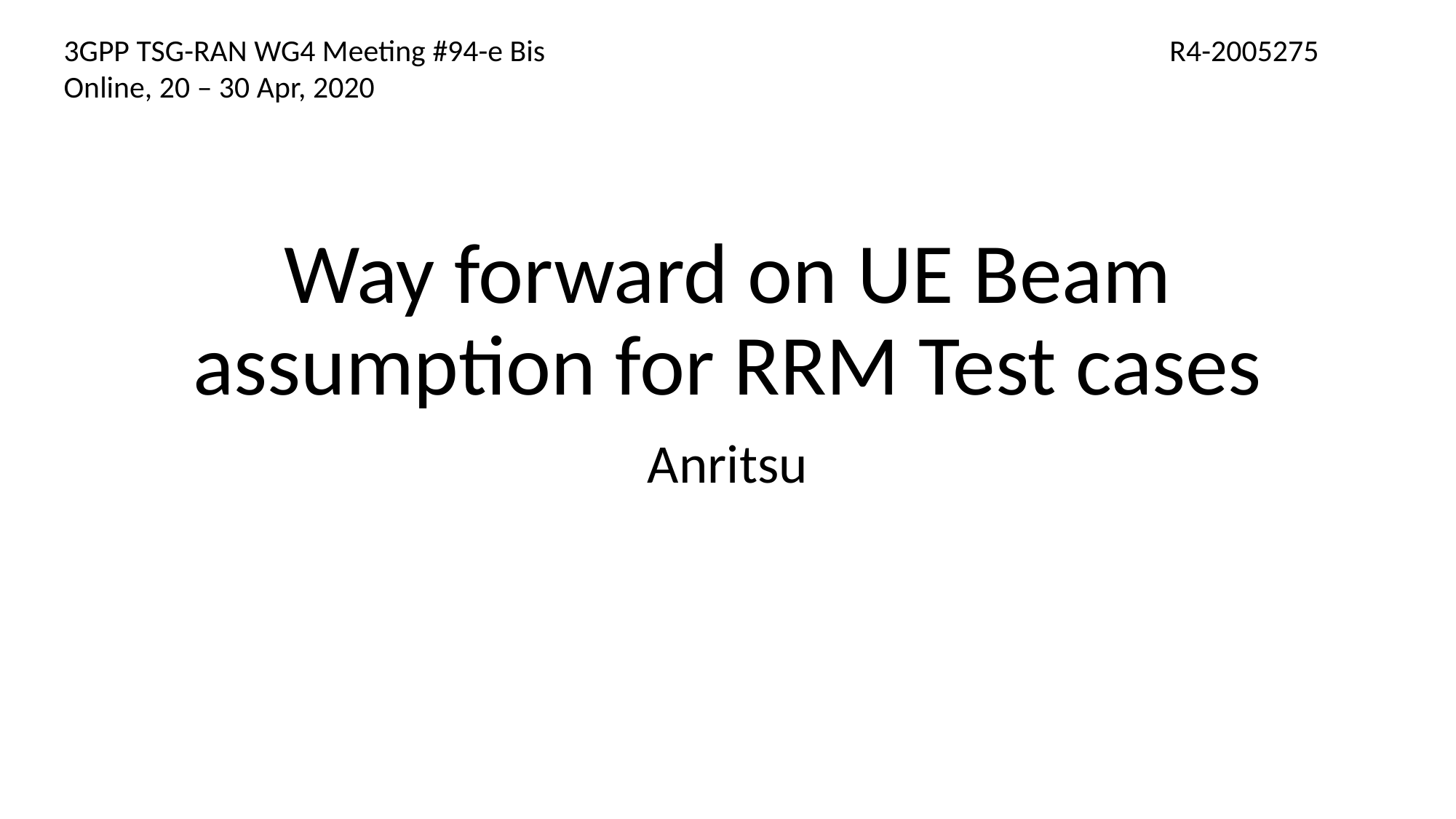

R4-2005275
3GPP TSG-RAN WG4 Meeting #94-e Bis
Online, 20 – 30 Apr, 2020
# Way forward on UE Beam assumption for RRM Test cases
Anritsu